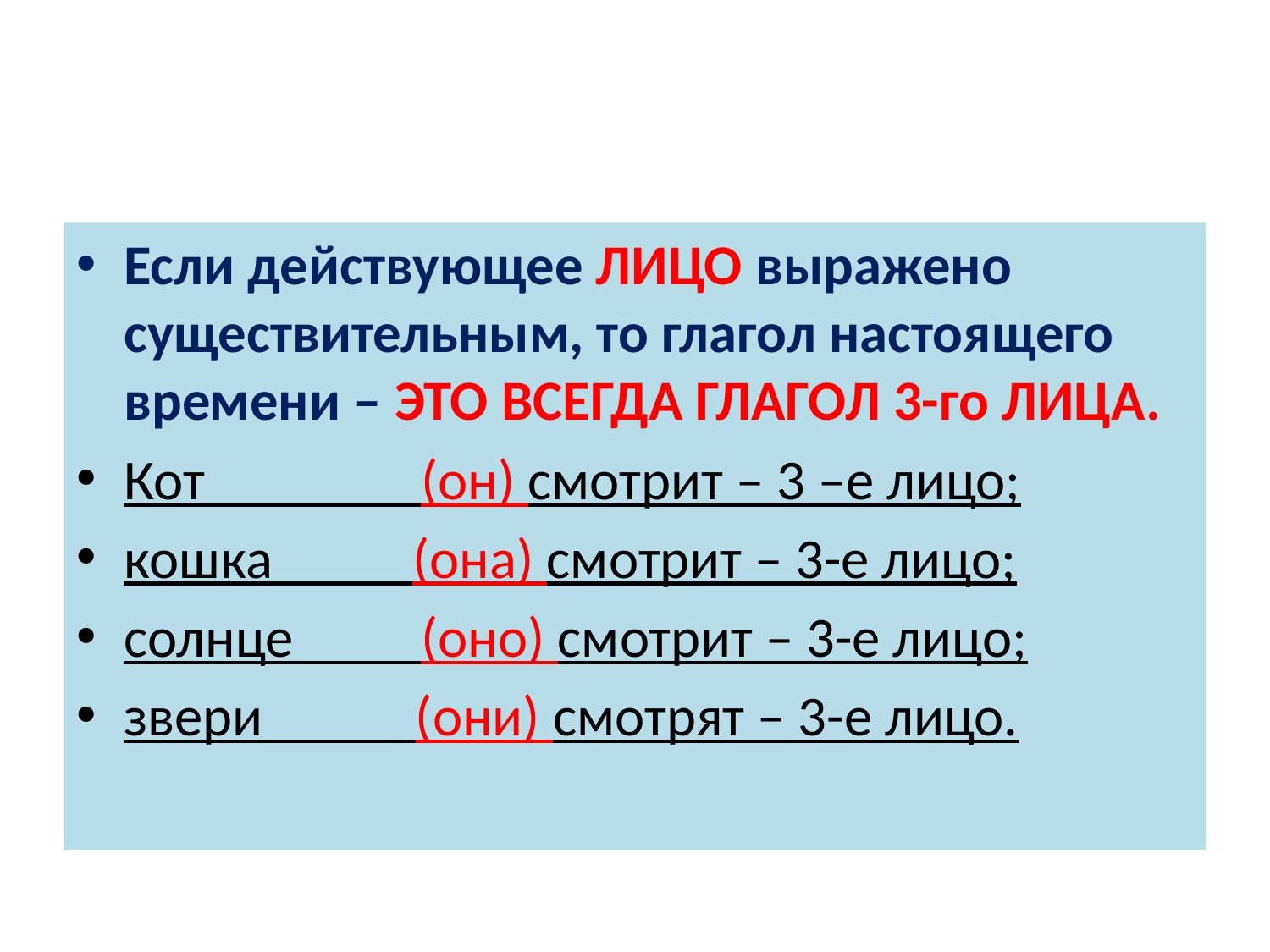

#
Если действующее ЛИЦО выражено существительным, то глагол настоящего времени – ЭТО ВСЕГДА ГЛАГОЛ 3-го ЛИЦА.
Кот                 (он) смотрит – 3 –е лицо;
кошка           (она) смотрит – 3-е лицо;
солнце          (оно) смотрит – 3-е лицо;
звери            (они) смотрят – 3-е лицо.